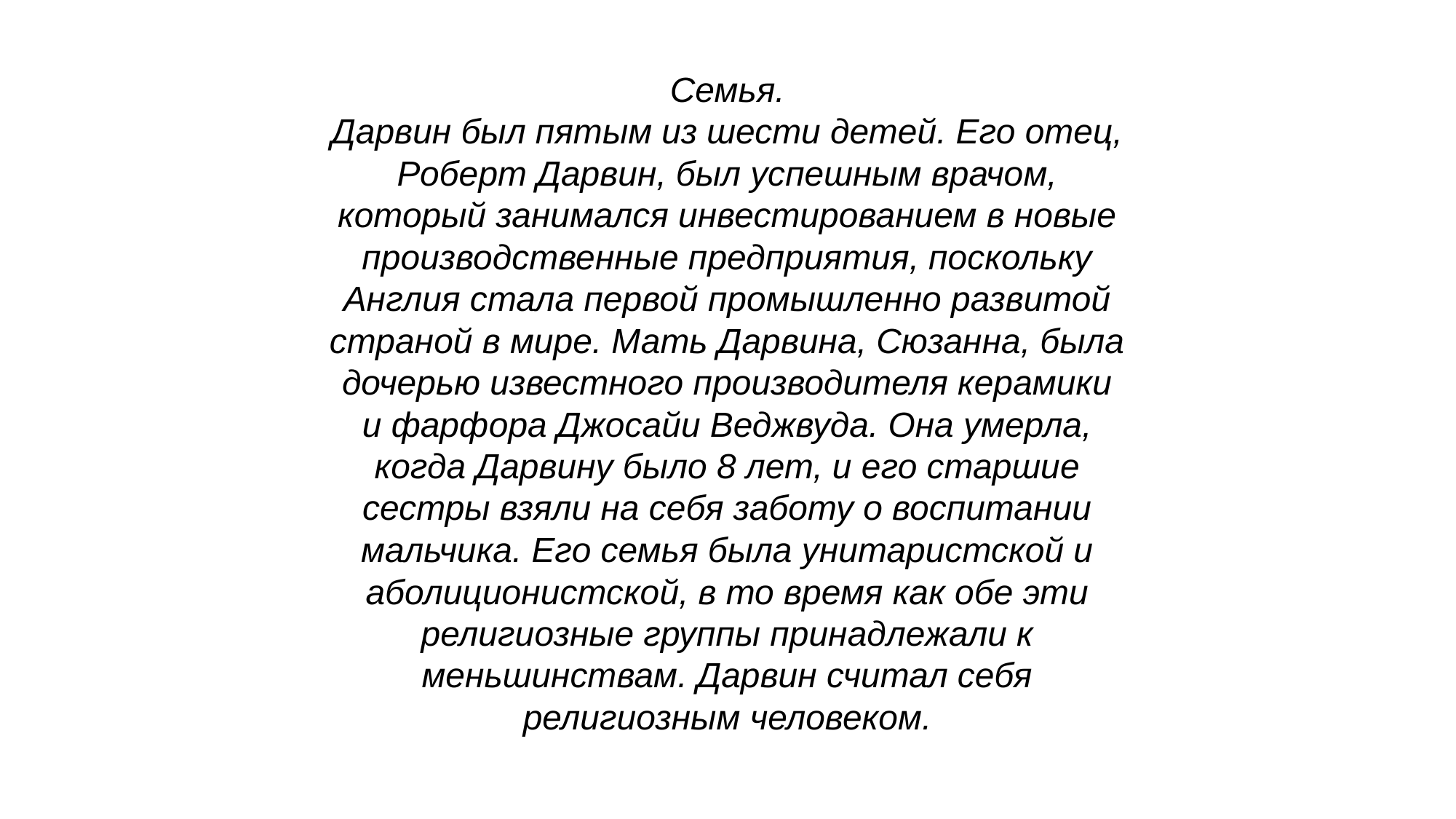

Семья.
Дарвин был пятым из шести детей. Его отец, Роберт Дарвин, был успешным врачом, который занимался инвестированием в новые производственные предприятия, поскольку Англия стала первой промышленно развитой страной в мире. Мать Дарвина, Сюзанна, была дочерью известного производителя керамики и фарфора Джосайи Веджвуда. Она умерла, когда Дарвину было 8 лет, и его старшие сестры взяли на себя заботу о воспитании мальчика. Его семья была унитаристской и аболиционистской, в то время как обе эти религиозные группы принадлежали к меньшинствам. Дарвин считал себя религиозным человеком.